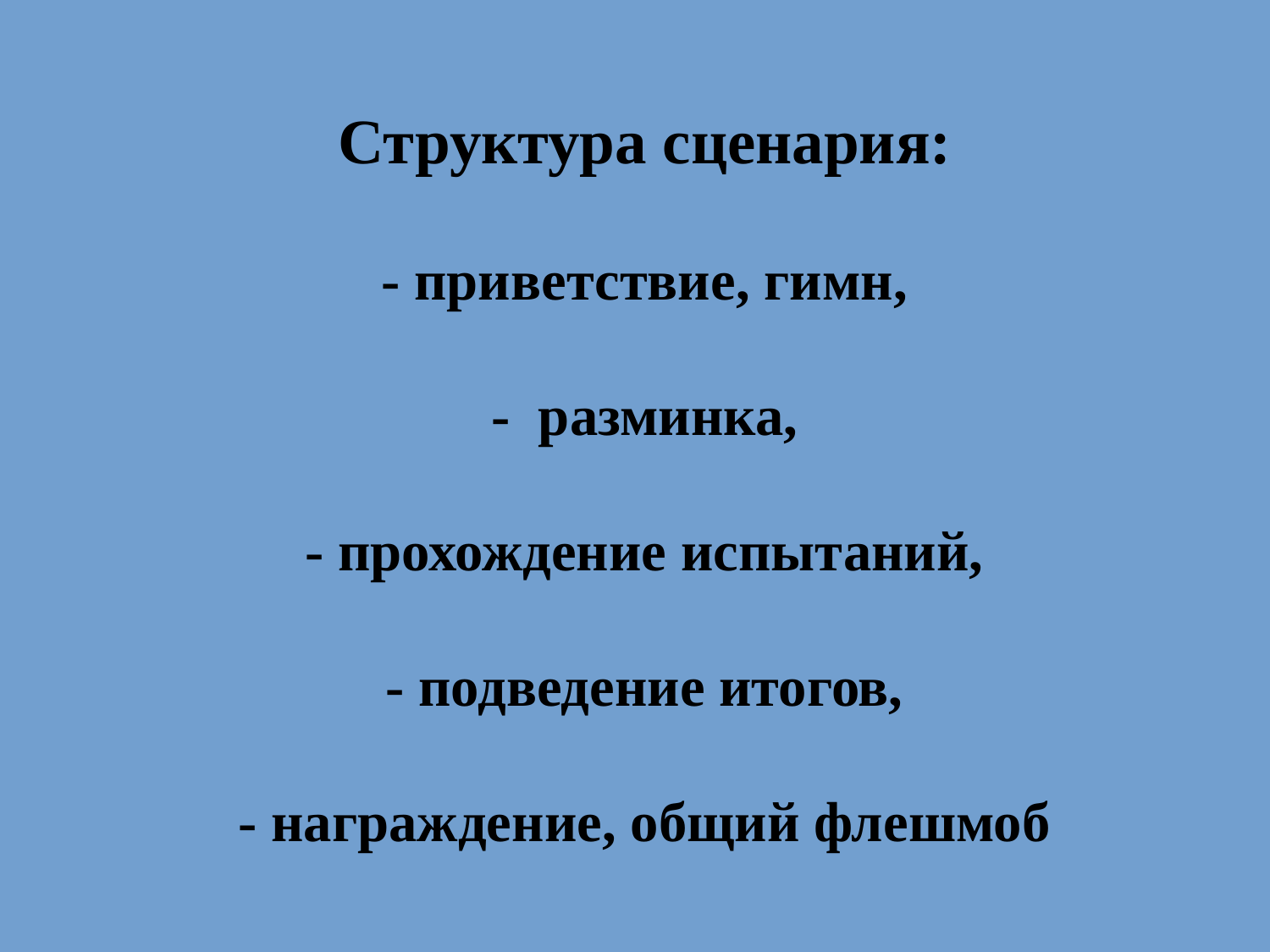

Структура сценария:

- приветствие, гимн,
-  разминка,
- прохождение испытаний,
- подведение итогов,
- награждение, общий флешмоб